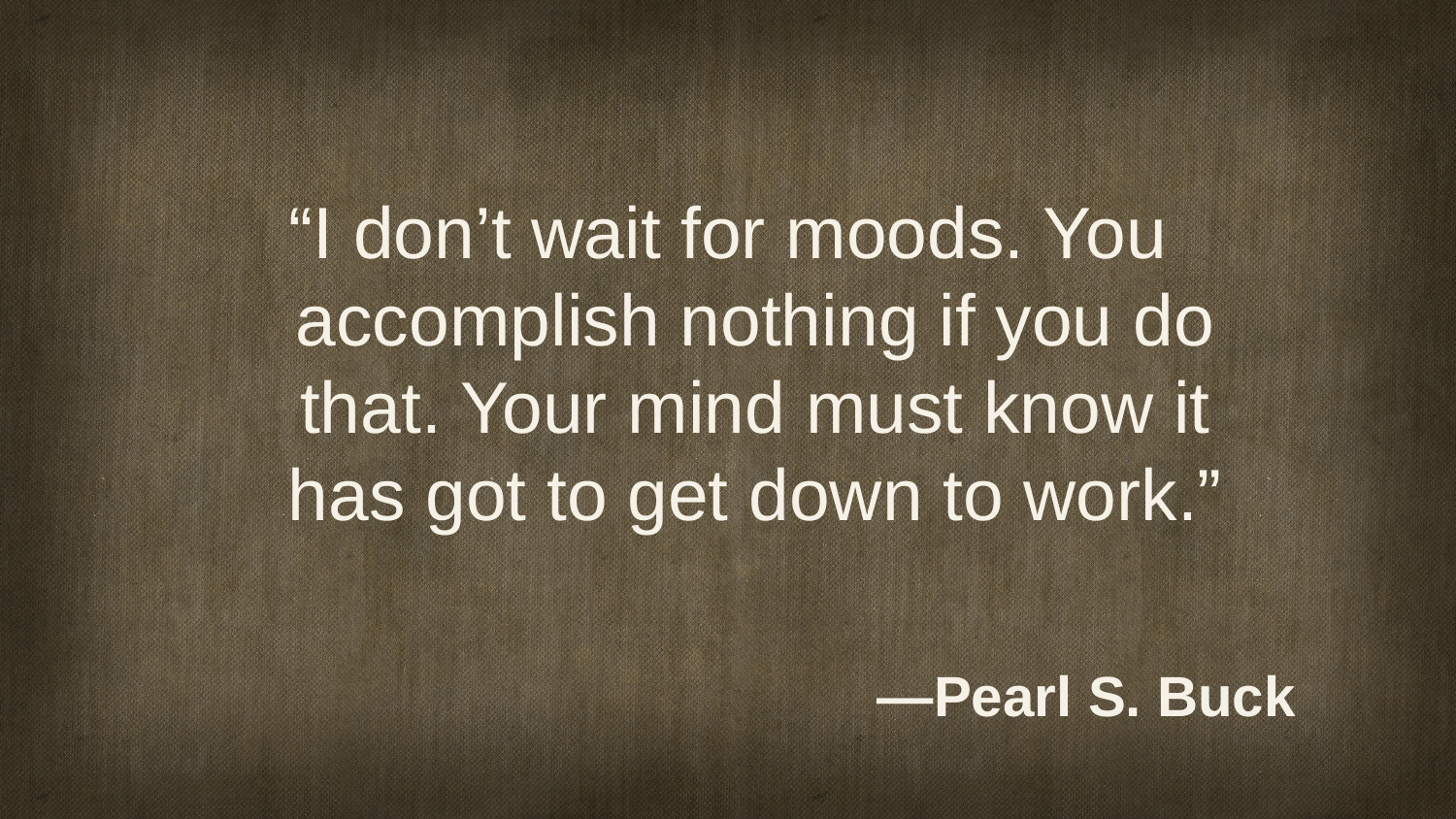

“I don’t wait for moods. You accomplish nothing if you do that. Your mind must know it has got to get down to work.”
—Pearl S. Buck